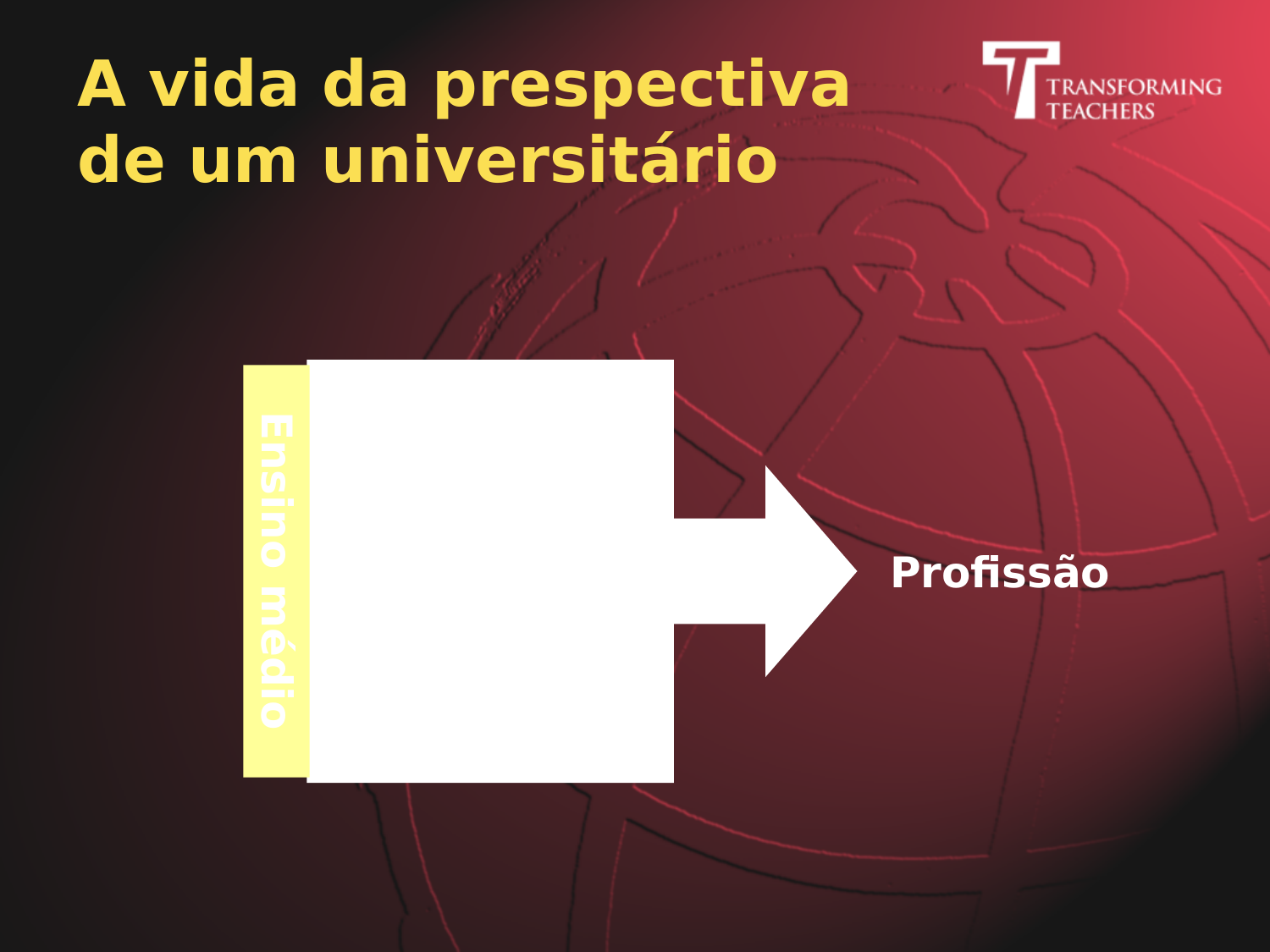

# A vida da prespectiva de um universitário

Ensino médio
Universidade
Profissão